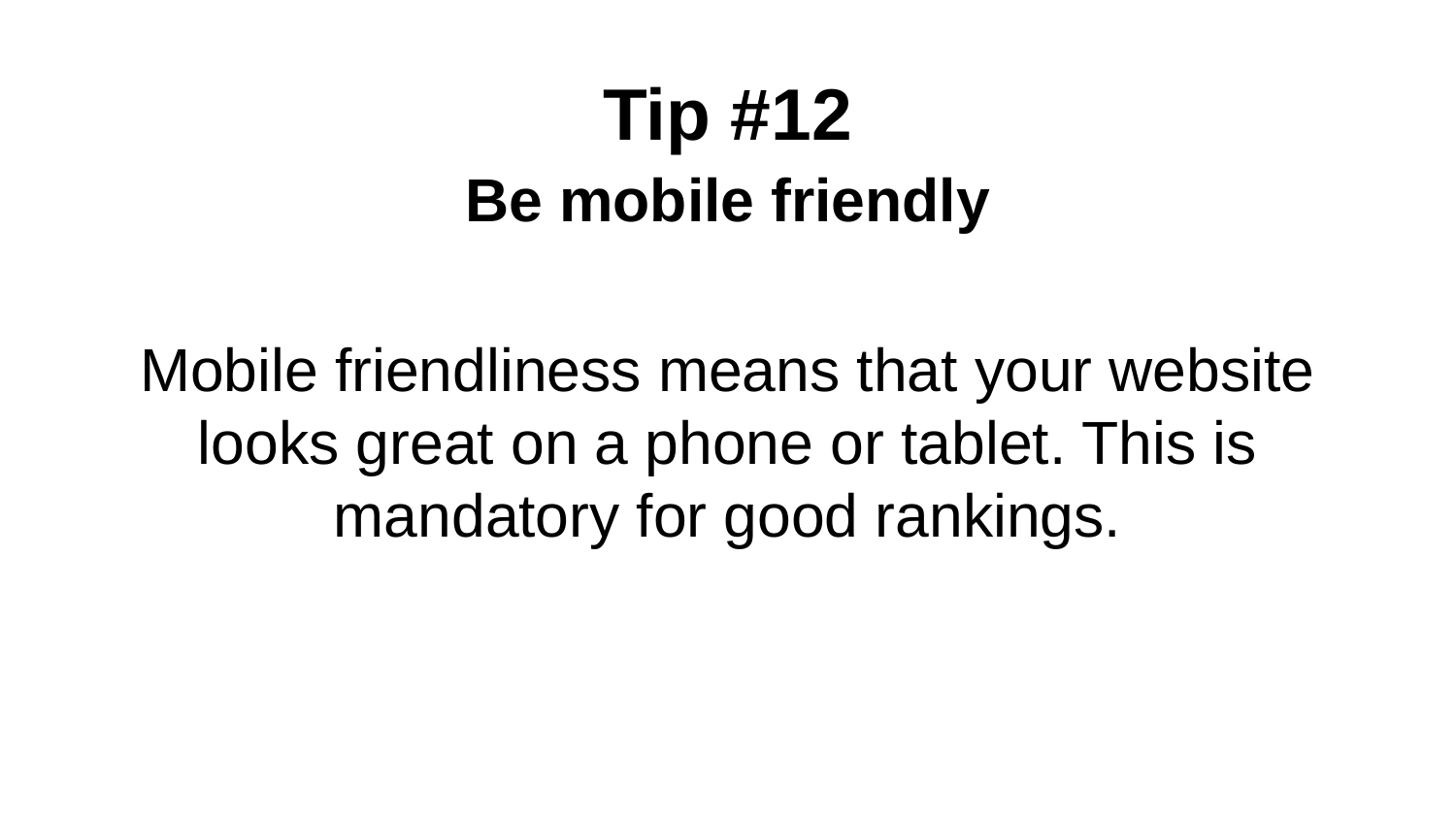

# Tip #12

Be mobile friendly

Mobile friendliness means that your website looks great on a phone or tablet. This is mandatory for good rankings.